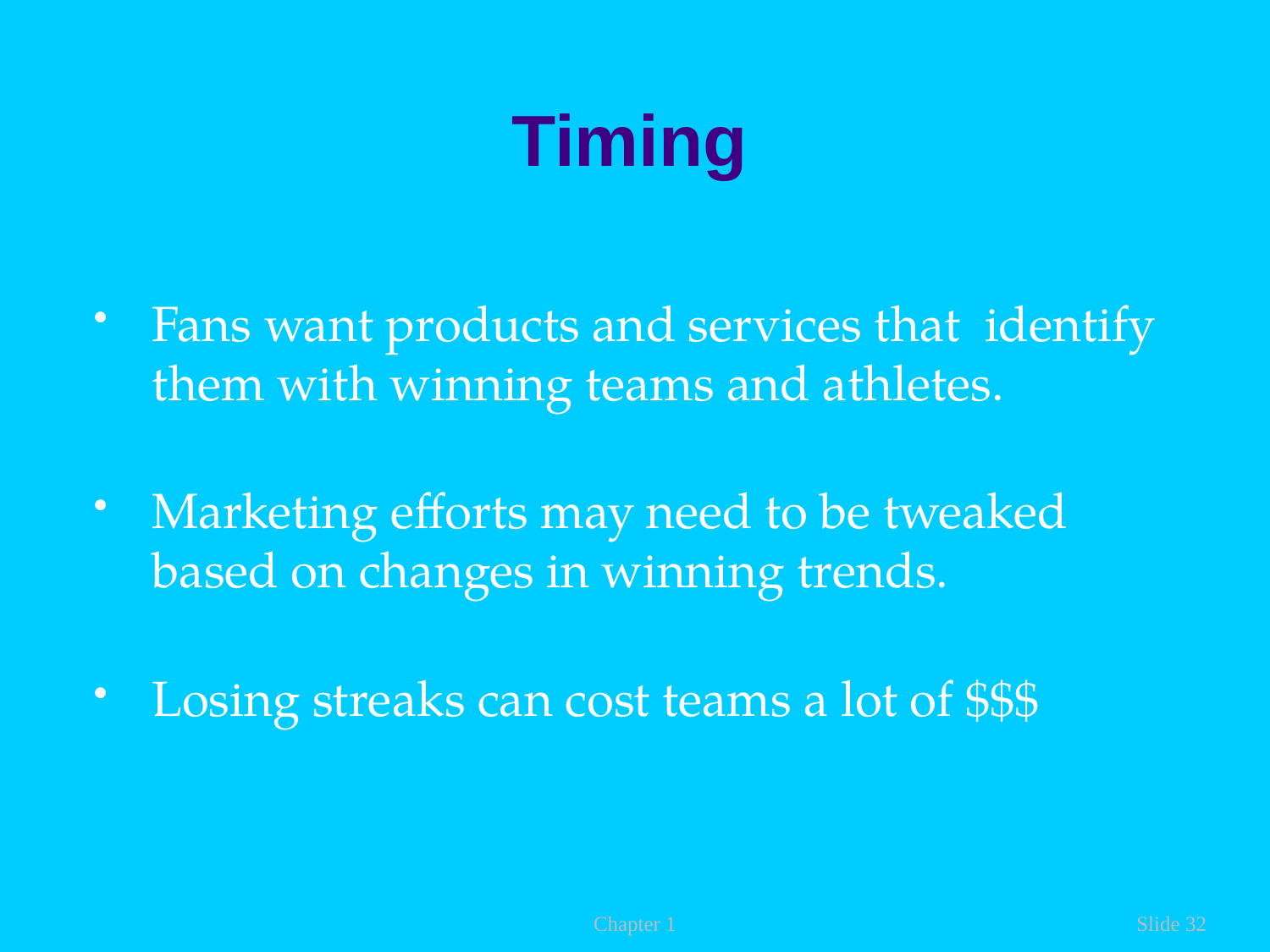

# Timing
Fans want products and services that  identify them with winning teams and athletes.
Marketing efforts may need to be tweaked based on changes in winning trends.
Losing streaks can cost teams a lot of $$$
Chapter 1
Slide 32